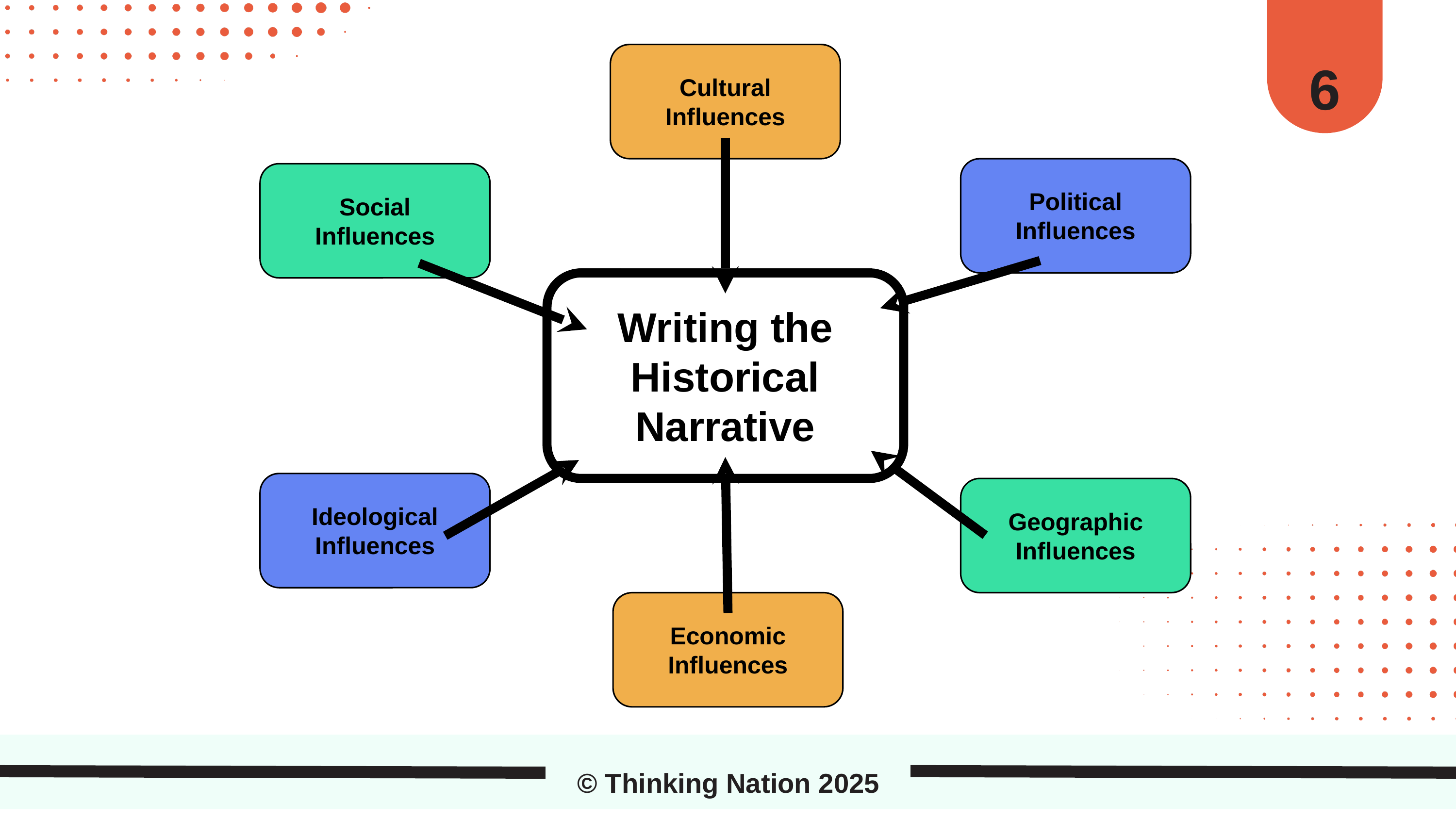

6

Cultural Influences

Political Influences

Social
Influences

Writing the Historical Narrative

Ideological Influences

Geographic Influences

Economic Influences

© Thinking Nation 2025